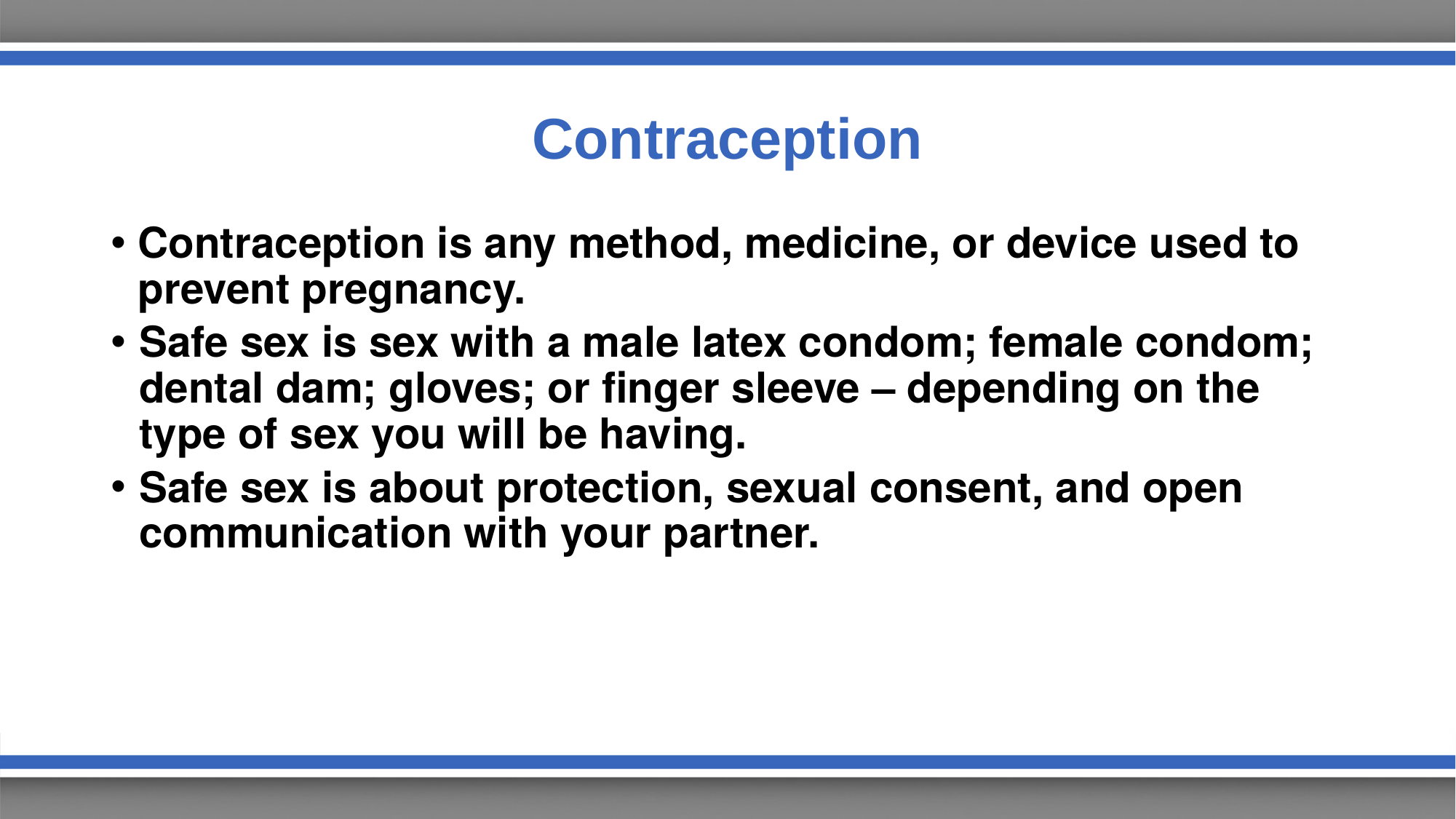

# Contraception
Contraception is any method, medicine, or device used to prevent pregnancy.
Safe sex is sex with a male latex condom; female condom; dental dam; gloves; or finger sleeve – depending on the type of sex you will be having.
Safe sex is about protection, sexual consent, and open communication with your partner.